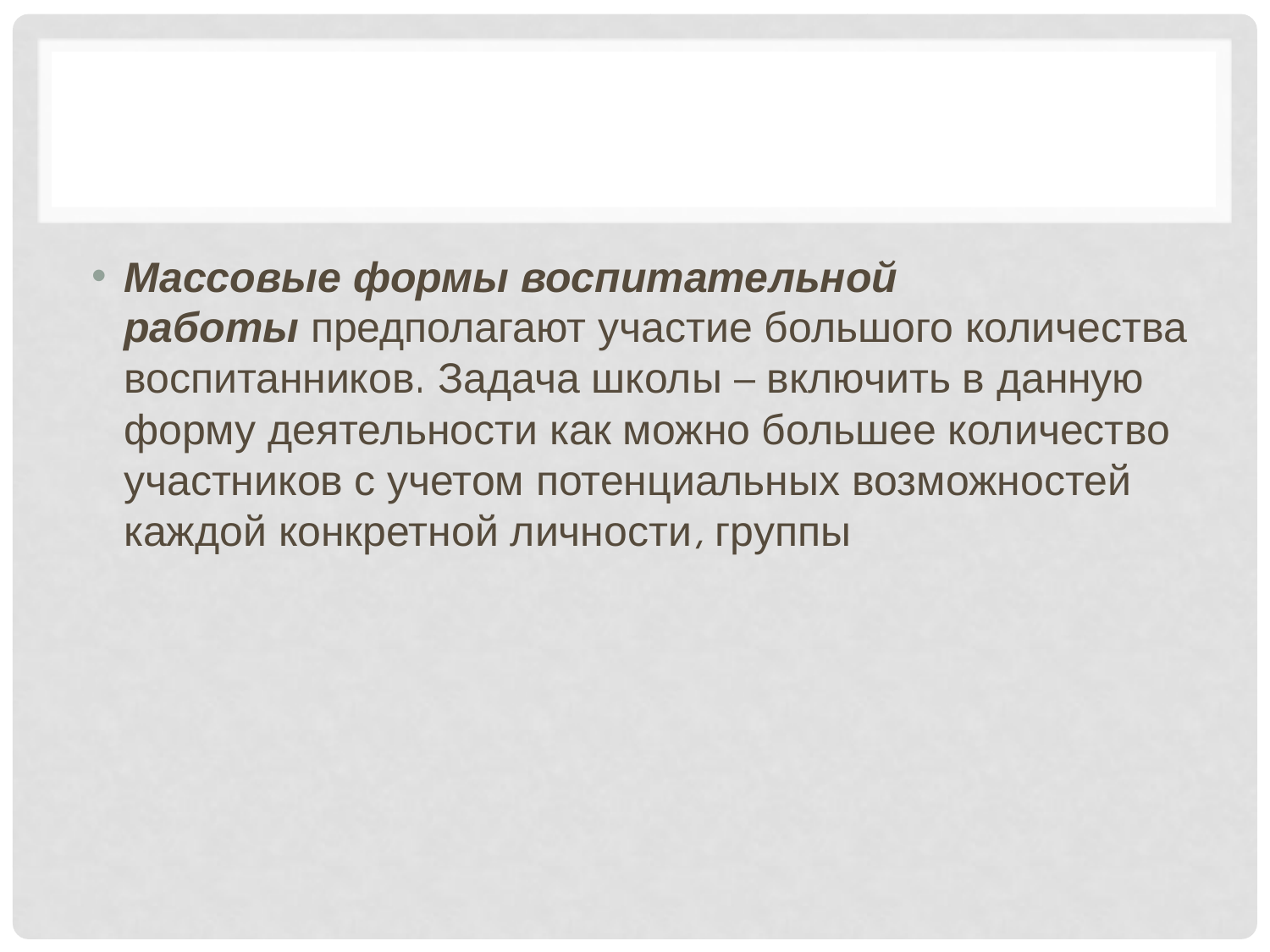

#
Массовые формы воспитательной работы предполагают участие большого количества воспитанников. Задача школы – включить в данную форму деятельности как можно большее количество участников с учетом потенциальных возможностей каждой конкретной личности, группы